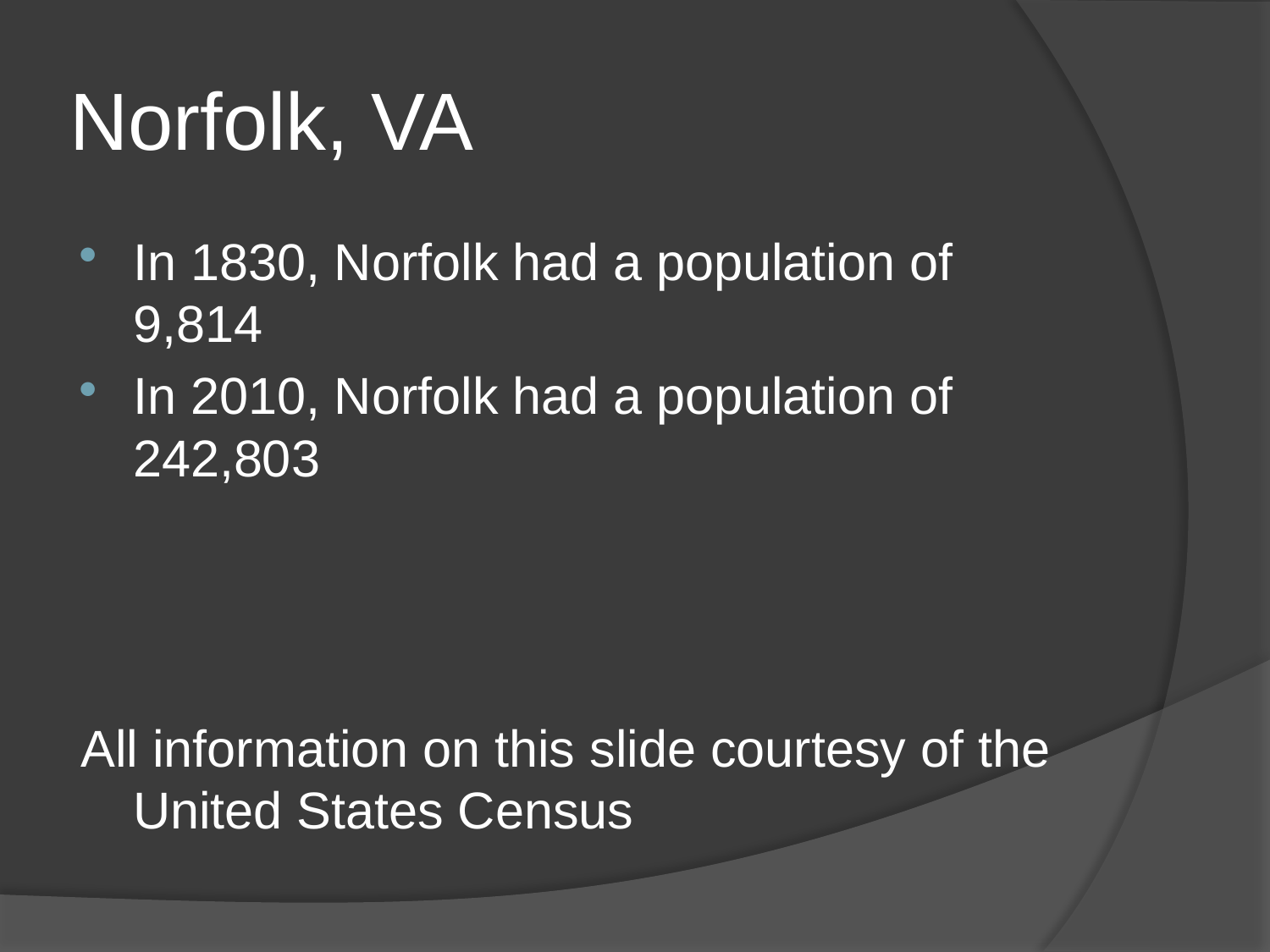

# Norfolk, VA
In 1830, Norfolk had a population of 9,814
In 2010, Norfolk had a population of 242,803

All information on this slide courtesy of the United States Census